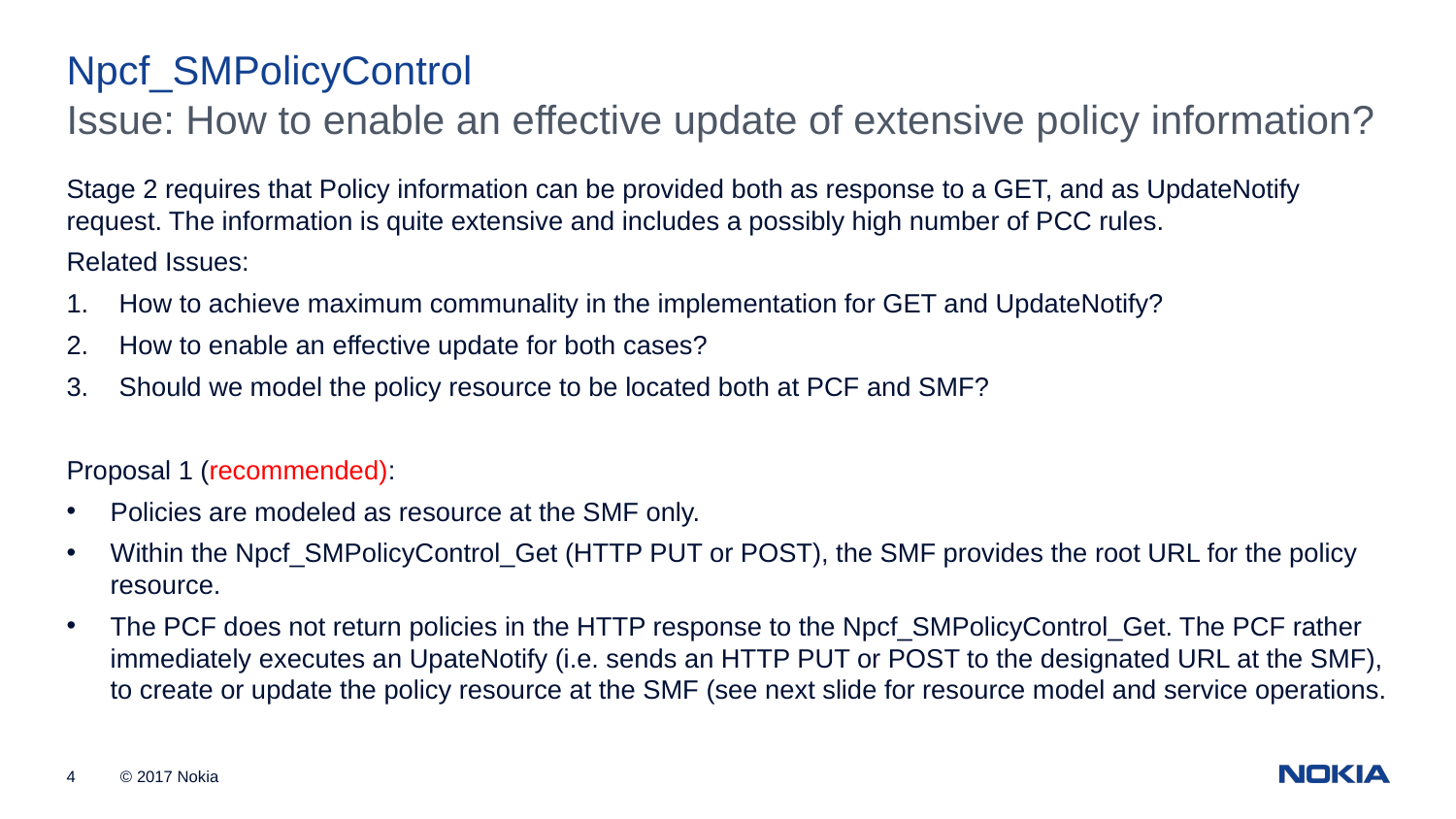

Npcf_SMPolicyControl

Issue: How to enable an effective update of extensive policy information?
Stage 2 requires that Policy information can be provided both as response to a GET, and as UpdateNotify request. The information is quite extensive and includes a possibly high number of PCC rules.
Related Issues:
How to achieve maximum communality in the implementation for GET and UpdateNotify?
How to enable an effective update for both cases?
Should we model the policy resource to be located both at PCF and SMF?

Proposal 1 (recommended):
Policies are modeled as resource at the SMF only.
Within the Npcf_SMPolicyControl_Get (HTTP PUT or POST), the SMF provides the root URL for the policy resource.
The PCF does not return policies in the HTTP response to the Npcf_SMPolicyControl_Get. The PCF rather immediately executes an UpateNotify (i.e. sends an HTTP PUT or POST to the designated URL at the SMF), to create or update the policy resource at the SMF (see next slide for resource model and service operations.